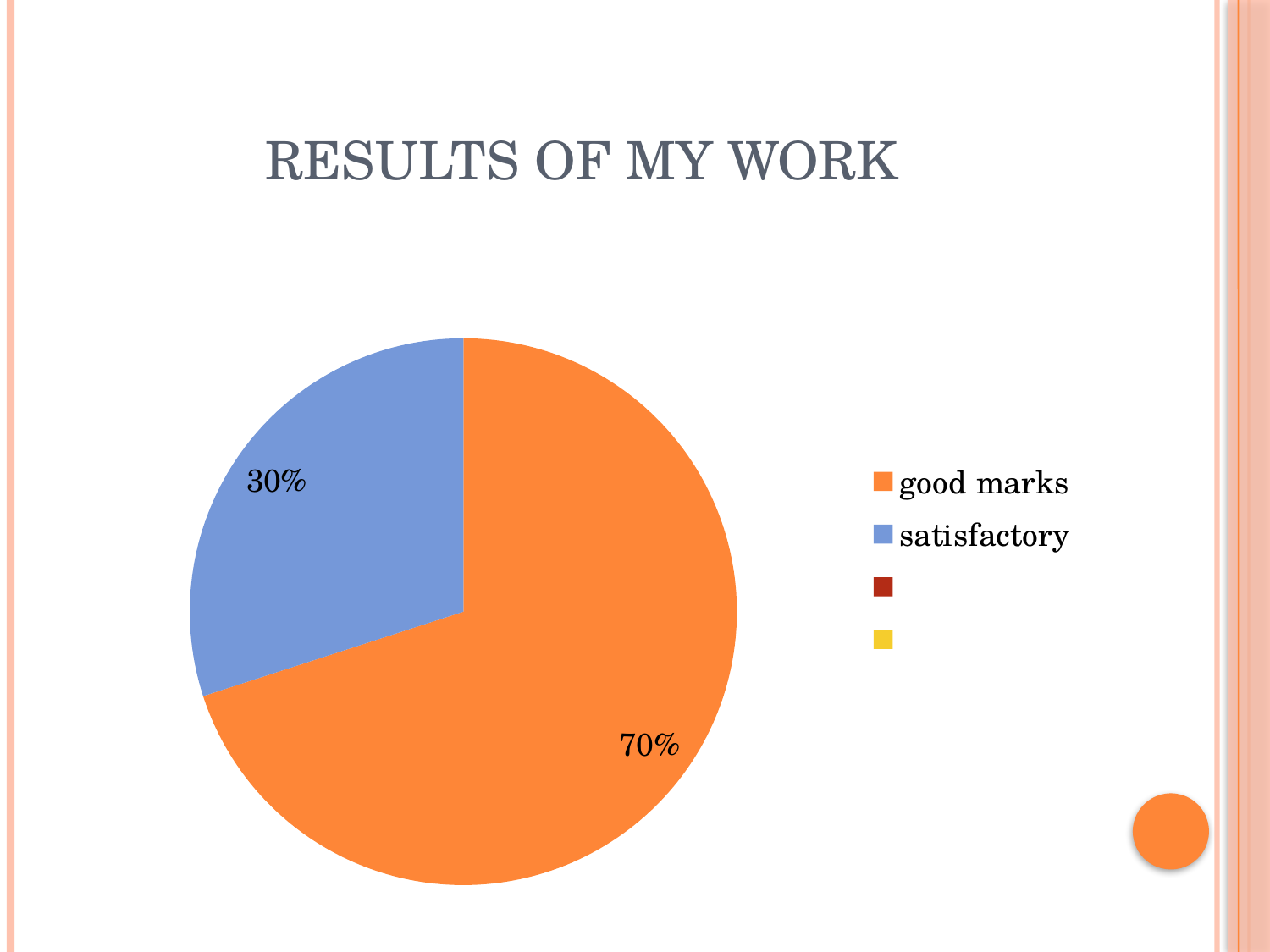

# Results of my work

### Chart:

| Category | Продажи |
|---|---|
| good marks | 0.7000000000000004 |
| satisfactory  | 0.3000000000000002 |
|   | 0.0 |
|    | 0.0 |